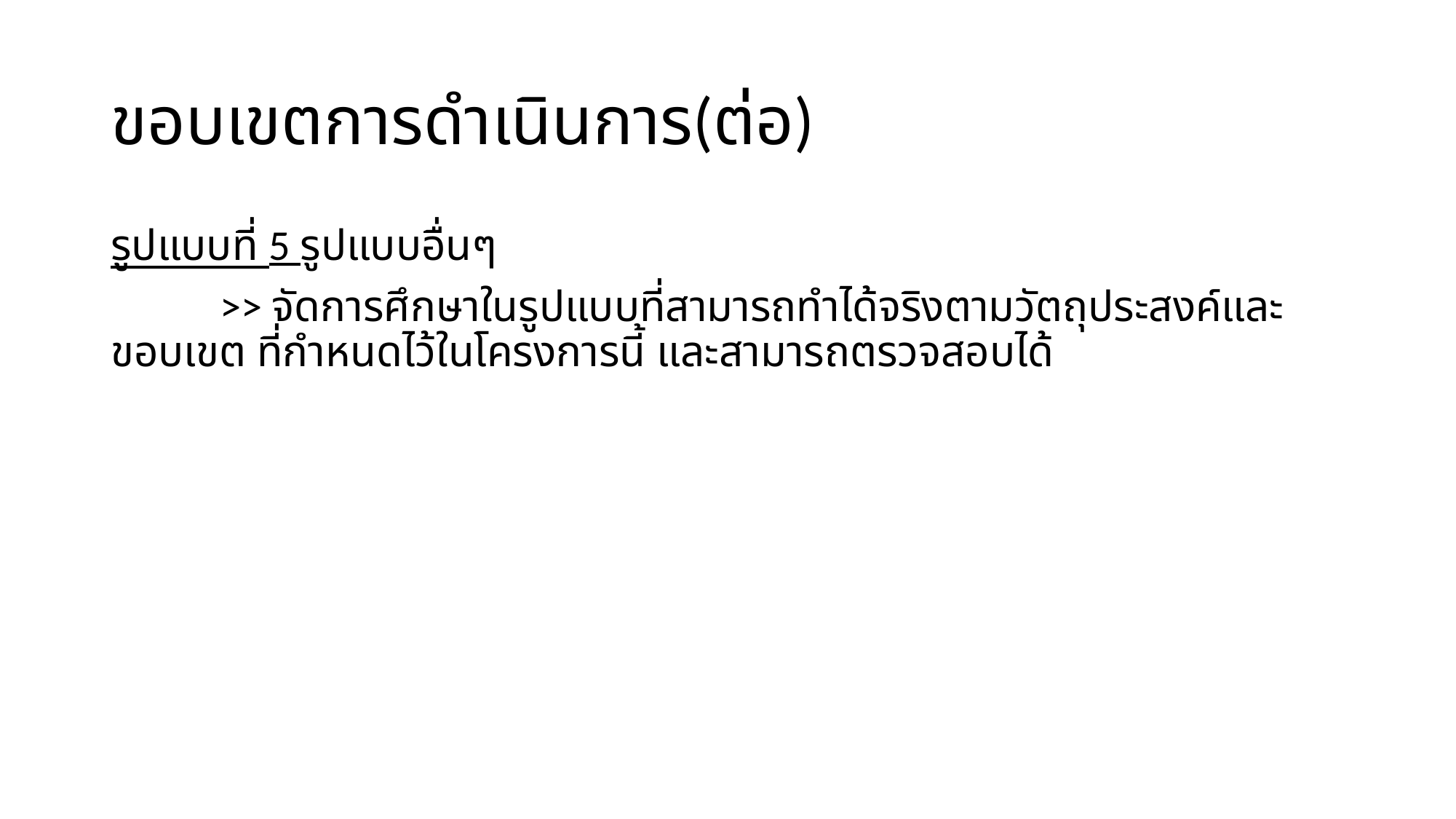

# ขอบเขตการดำเนินการ(ต่อ)
รูปแบบที่ 5 รูปแบบอื่นๆ
	>> จัดการศึกษาในรูปแบบที่สามารถทําได้จริงตามวัตถุประสงค์และขอบเขต ที่กําหนดไว้ในโครงการนี้ และสามารถตรวจสอบได้